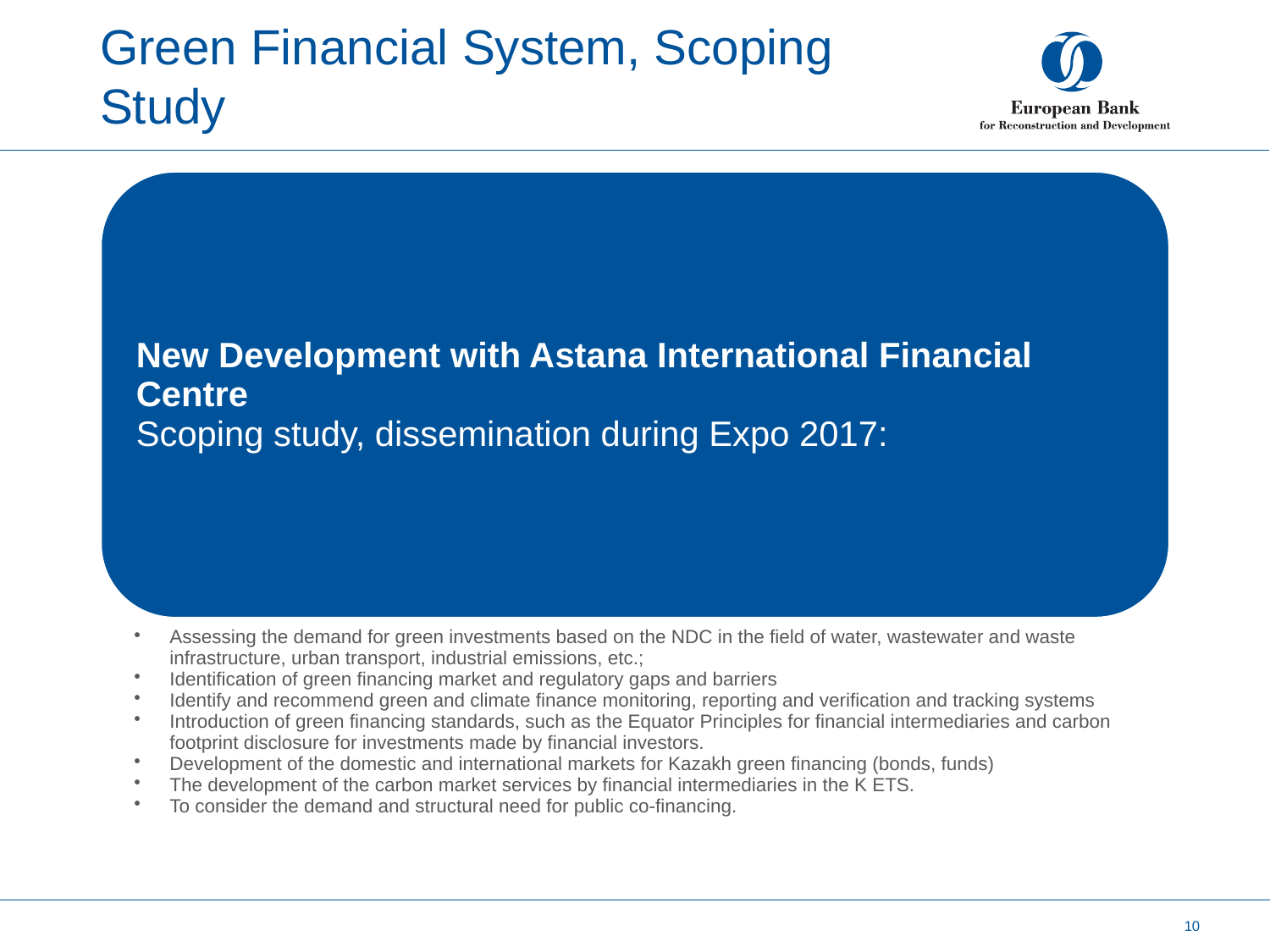

# Green Financial System, Scoping Study
New Development with Astana International Financial Centre
Scoping study, dissemination during Expo 2017:
Assessing the demand for green investments based on the NDC in the field of water, wastewater and waste infrastructure, urban transport, industrial emissions, etc.;
Identification of green financing market and regulatory gaps and barriers
Identify and recommend green and climate finance monitoring, reporting and verification and tracking systems
Introduction of green financing standards, such as the Equator Principles for financial intermediaries and carbon footprint disclosure for investments made by financial investors.
Development of the domestic and international markets for Kazakh green financing (bonds, funds)
The development of the carbon market services by financial intermediaries in the K ETS.
To consider the demand and structural need for public co-financing.
10